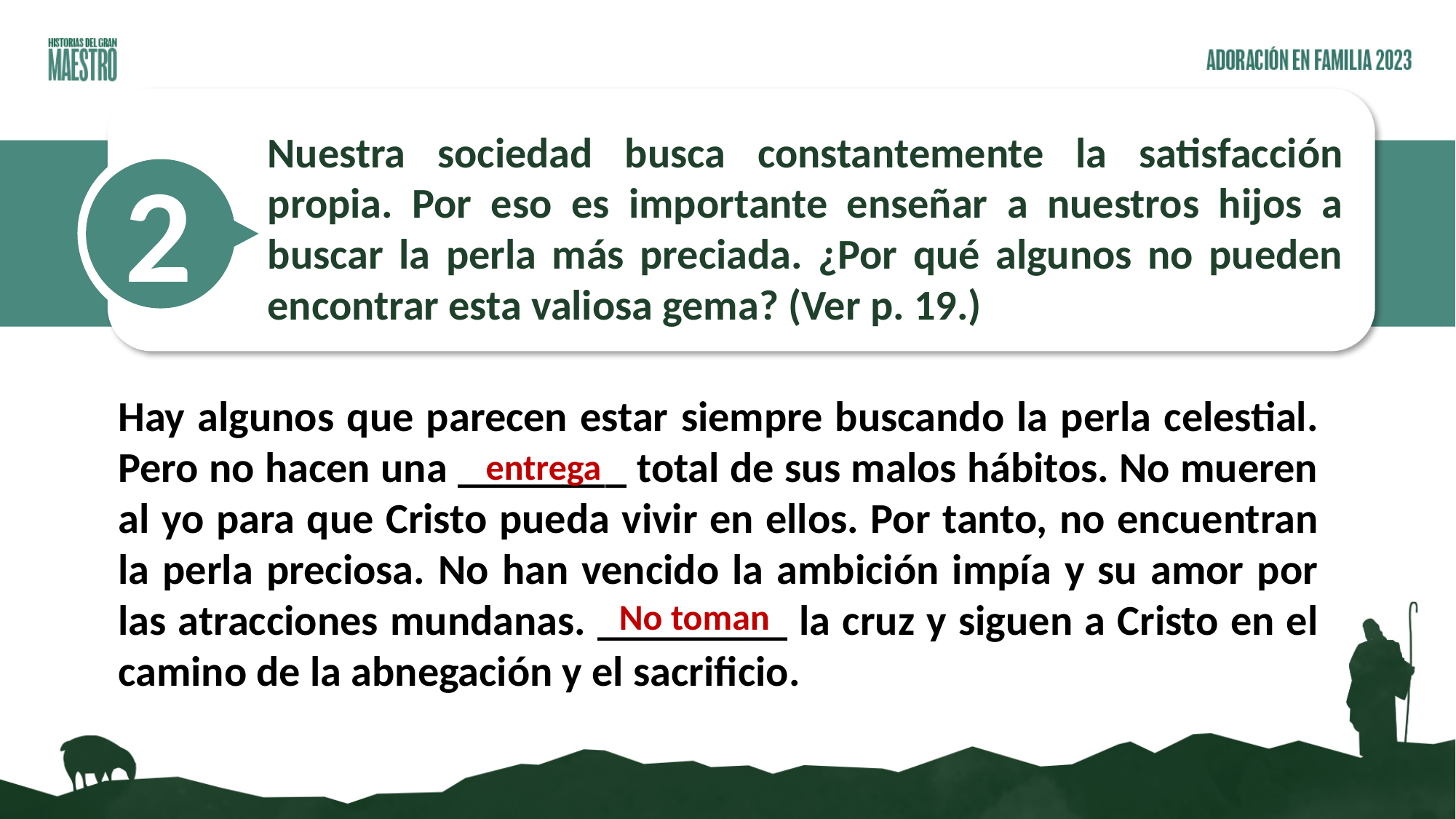

2

Nuestra sociedad busca constantemente la satisfacción propia. Por eso es importante enseñar a nuestros hijos a buscar la perla más preciada. ¿Por qué algunos no pueden encontrar esta valiosa gema? (Ver p. 19.)
Hay algunos que parecen estar siempre buscando la perla celestial. Pero no hacen una ________ total de sus malos hábitos. No mueren al yo para que Cristo pueda vivir en ellos. Por tanto, no encuentran la perla preciosa. No han vencido la ambición impía y su amor por las atracciones mundanas. _________ la cruz y siguen a Cristo en el camino de la abnegación y el sacrificio.
entrega
No toman